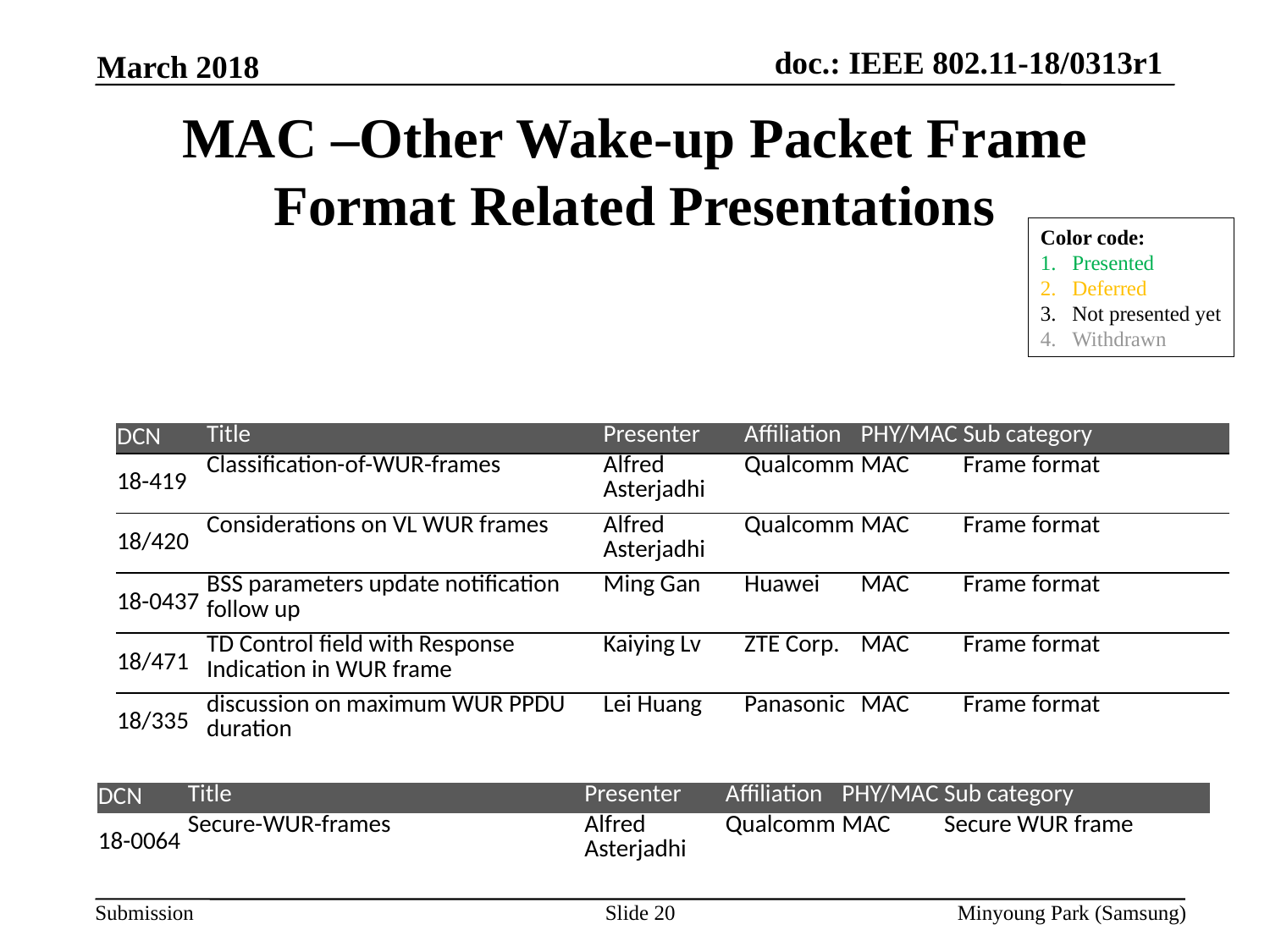

March 2018
# MAC –Other Wake-up Packet Frame Format Related Presentations
Color code:
Presented
Deferred
Not presented yet
Withdrawn
| DCN | Title | Presenter | Affiliation | PHY/MAC | Sub category |
| --- | --- | --- | --- | --- | --- |
| 18-419 | Classification-of-WUR-frames | Alfred Asterjadhi | Qualcomm | MAC | Frame format |
| 18/420 | Considerations on VL WUR frames | Alfred Asterjadhi | Qualcomm | MAC | Frame format |
| 18-0437 | BSS parameters update notification follow up | Ming Gan | Huawei | MAC | Frame format |
| 18/471 | TD Control field with Response Indication in WUR frame | Kaiying Lv | ZTE Corp. | MAC | Frame format |
| 18/335 | discussion on maximum WUR PPDU duration | Lei Huang | Panasonic | MAC | Frame format |
| DCN | Title | Presenter | Affiliation | PHY/MAC | Sub category |
| --- | --- | --- | --- | --- | --- |
| 18-0064 | Secure-WUR-frames | Alfred Asterjadhi | Qualcomm | MAC | Secure WUR frame |
Slide 20
Minyoung Park (Samsung)